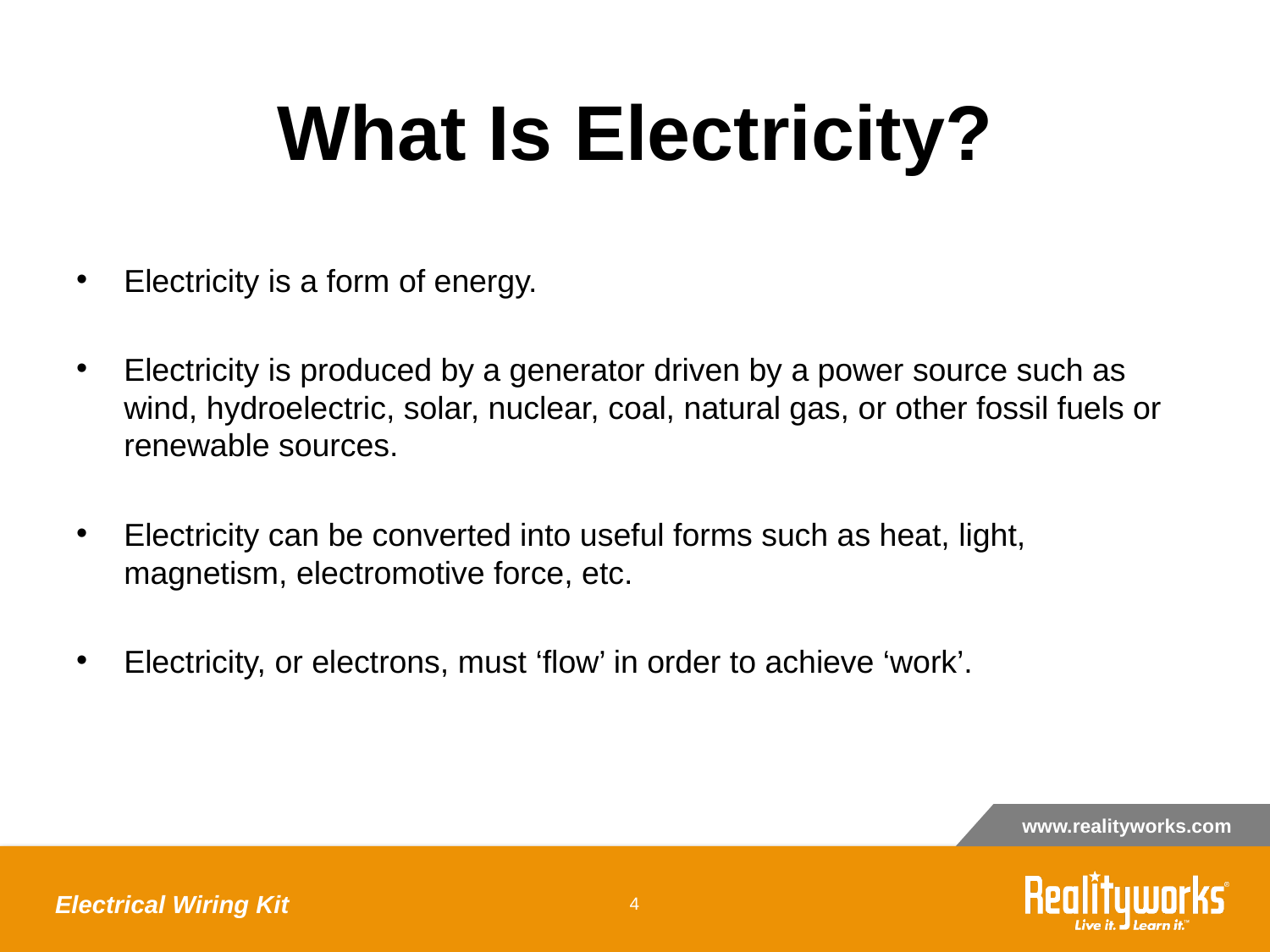

# What Is Electricity?
Electricity is a form of energy.

Electricity is produced by a generator driven by a power source such as wind, hydroelectric, solar, nuclear, coal, natural gas, or other fossil fuels or renewable sources.

Electricity can be converted into useful forms such as heat, light, magnetism, electromotive force, etc.

Electricity, or electrons, must ‘flow’ in order to achieve ‘work’.
Electrical Wiring Kit
4